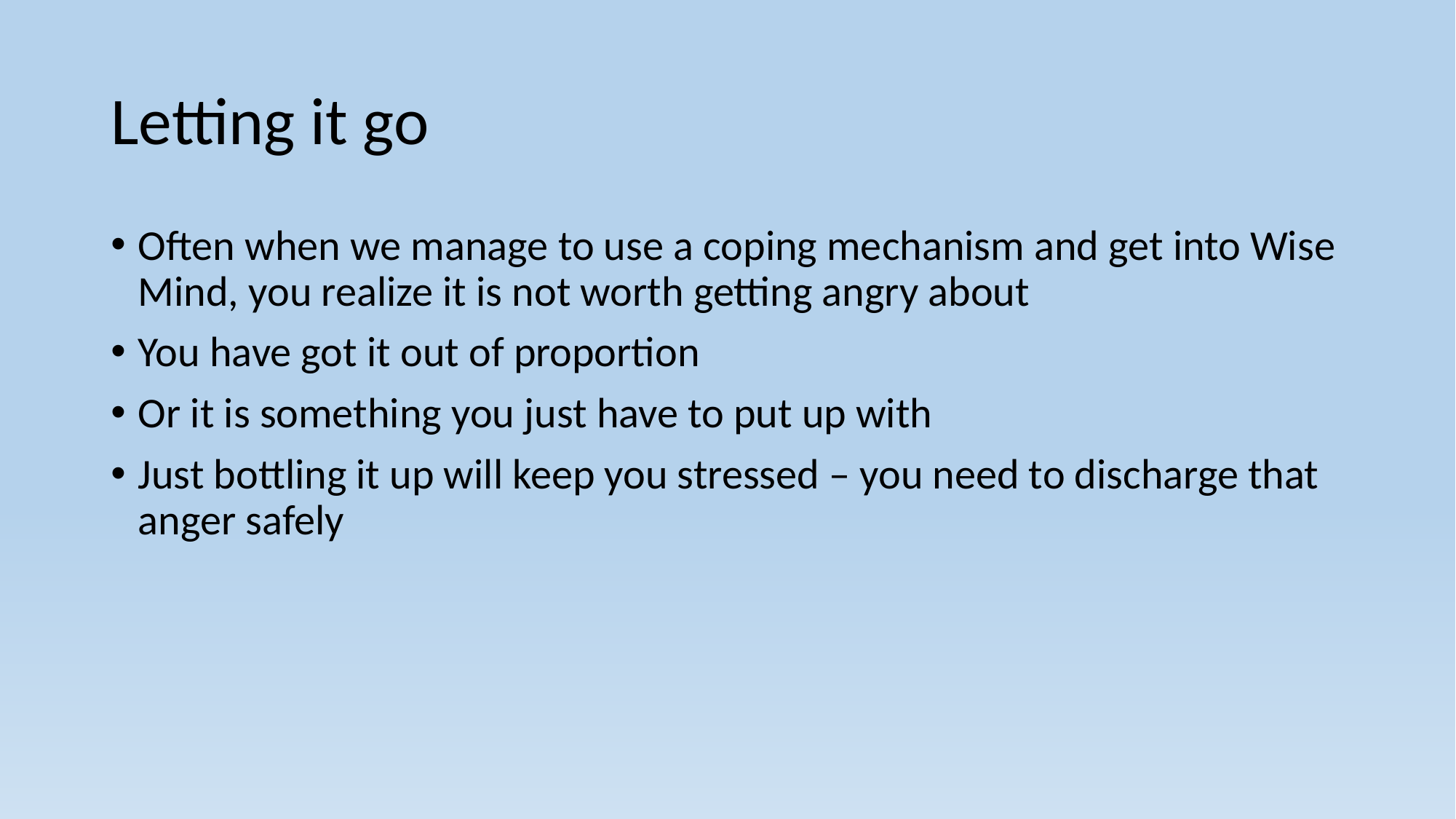

# Letting it go
Often when we manage to use a coping mechanism and get into Wise Mind, you realize it is not worth getting angry about
You have got it out of proportion
Or it is something you just have to put up with
Just bottling it up will keep you stressed – you need to discharge that anger safely